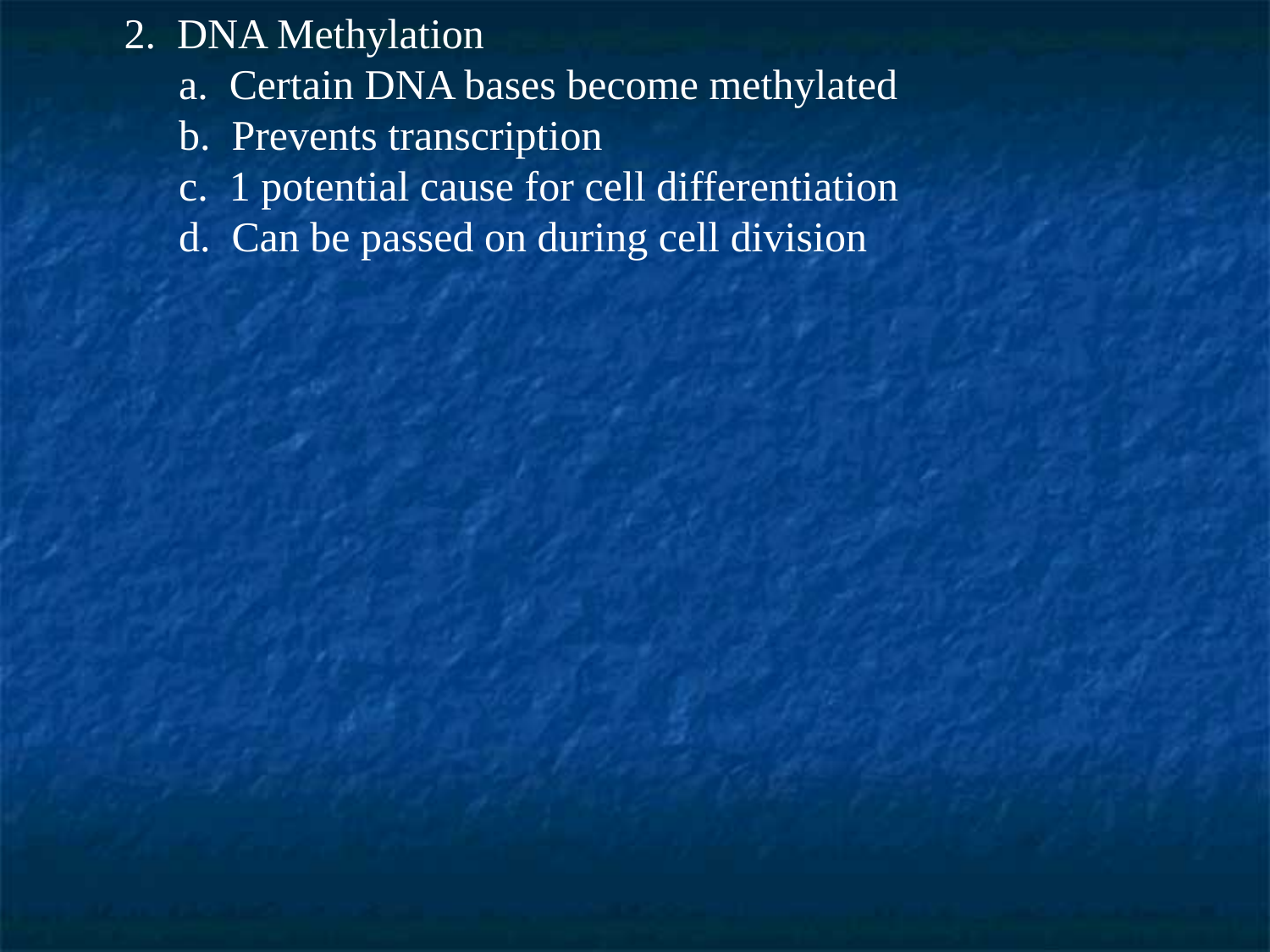

2.  DNA Methylation
		a.  Certain DNA bases become methylated
		b.  Prevents transcription
		c.  1 potential cause for cell differentiation
		d.  Can be passed on during cell division